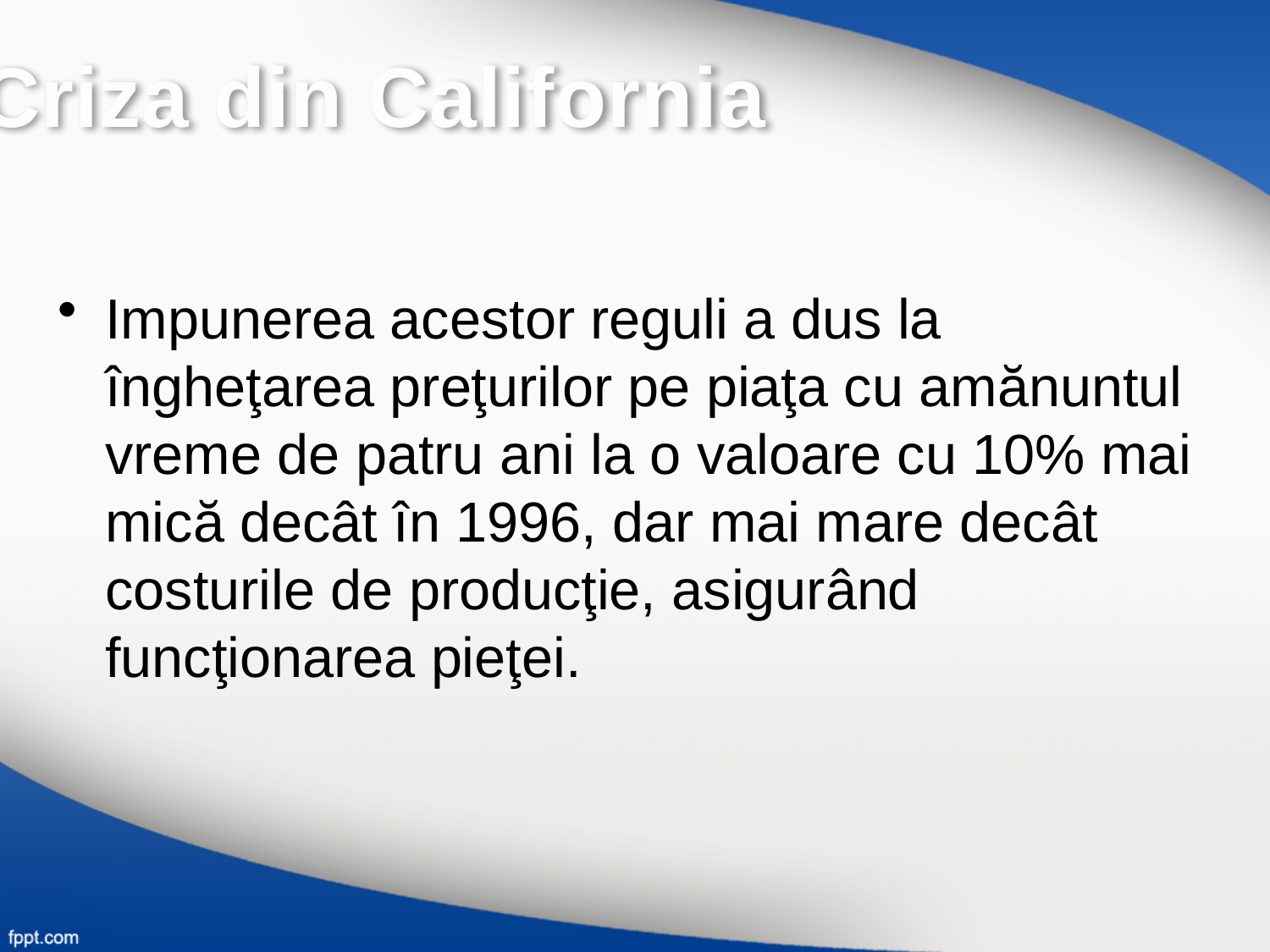

Criza din California
Impunerea acestor reguli a dus la îngheţarea preţurilor pe piaţa cu amănuntul vreme de patru ani la o valoare cu 10% mai mică decât în 1996, dar mai mare decât costurile de producţie, asigurând funcţionarea pieţei.